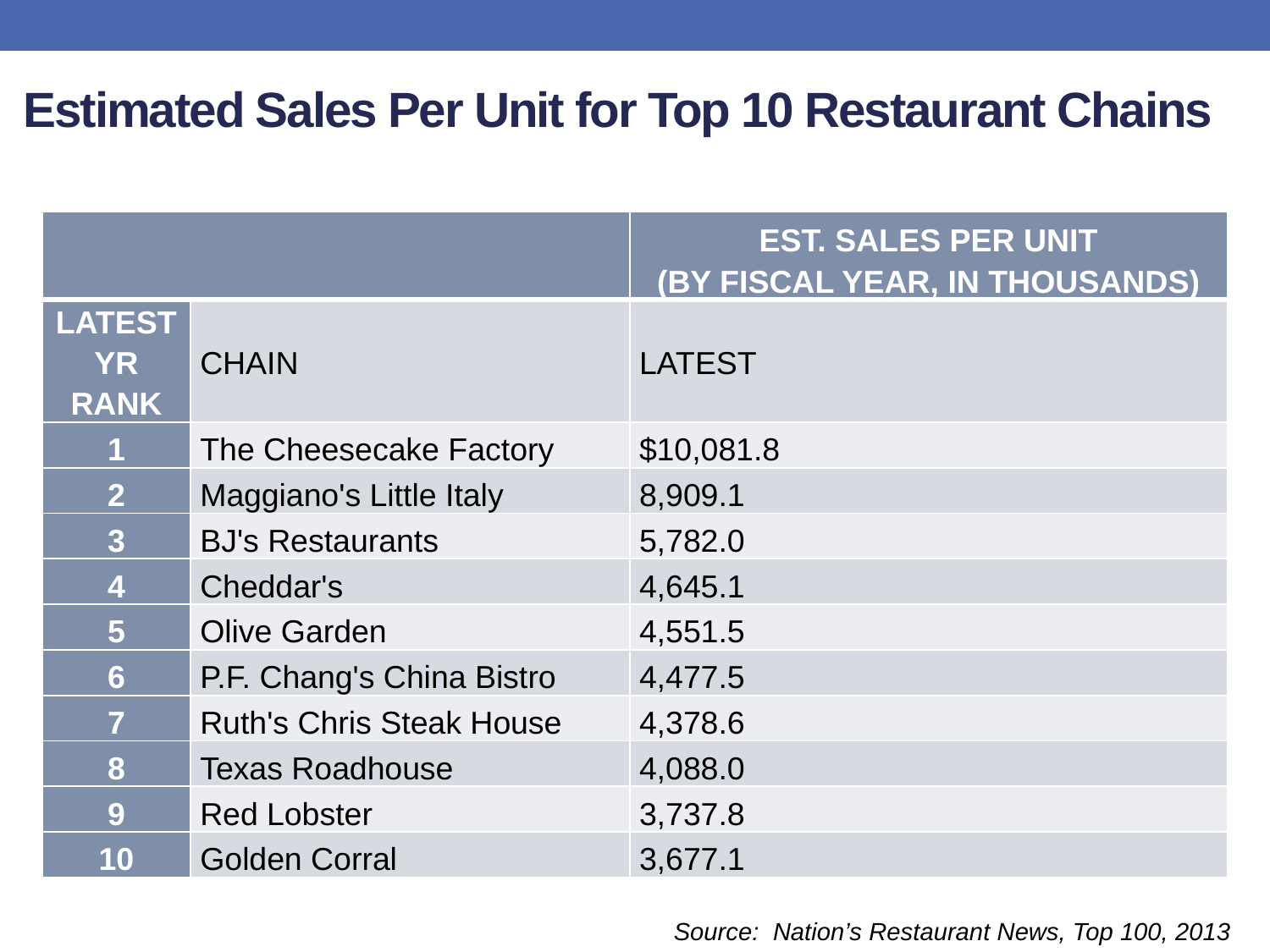

Estimated Sales Per Unit for Top 10 Restaurant Chains

|  |  | EST. SALES PER UNIT (BY FISCAL YEAR, IN THOUSANDS) |
| --- | --- | --- |
| LATEST YR RANK | CHAIN | LATEST |
| 1 | The Cheesecake Factory | $10,081.8 |
| 2 | Maggiano's Little Italy | 8,909.1 |
| 3 | BJ's Restaurants | 5,782.0 |
| 4 | Cheddar's | 4,645.1 |
| 5 | Olive Garden | 4,551.5 |
| 6 | P.F. Chang's China Bistro | 4,477.5 |
| 7 | Ruth's Chris Steak House | 4,378.6 |
| 8 | Texas Roadhouse | 4,088.0 |
| 9 | Red Lobster | 3,737.8 |
| 10 | Golden Corral | 3,677.1 |
Source:  Nation’s Restaurant News, Top 100, 2013